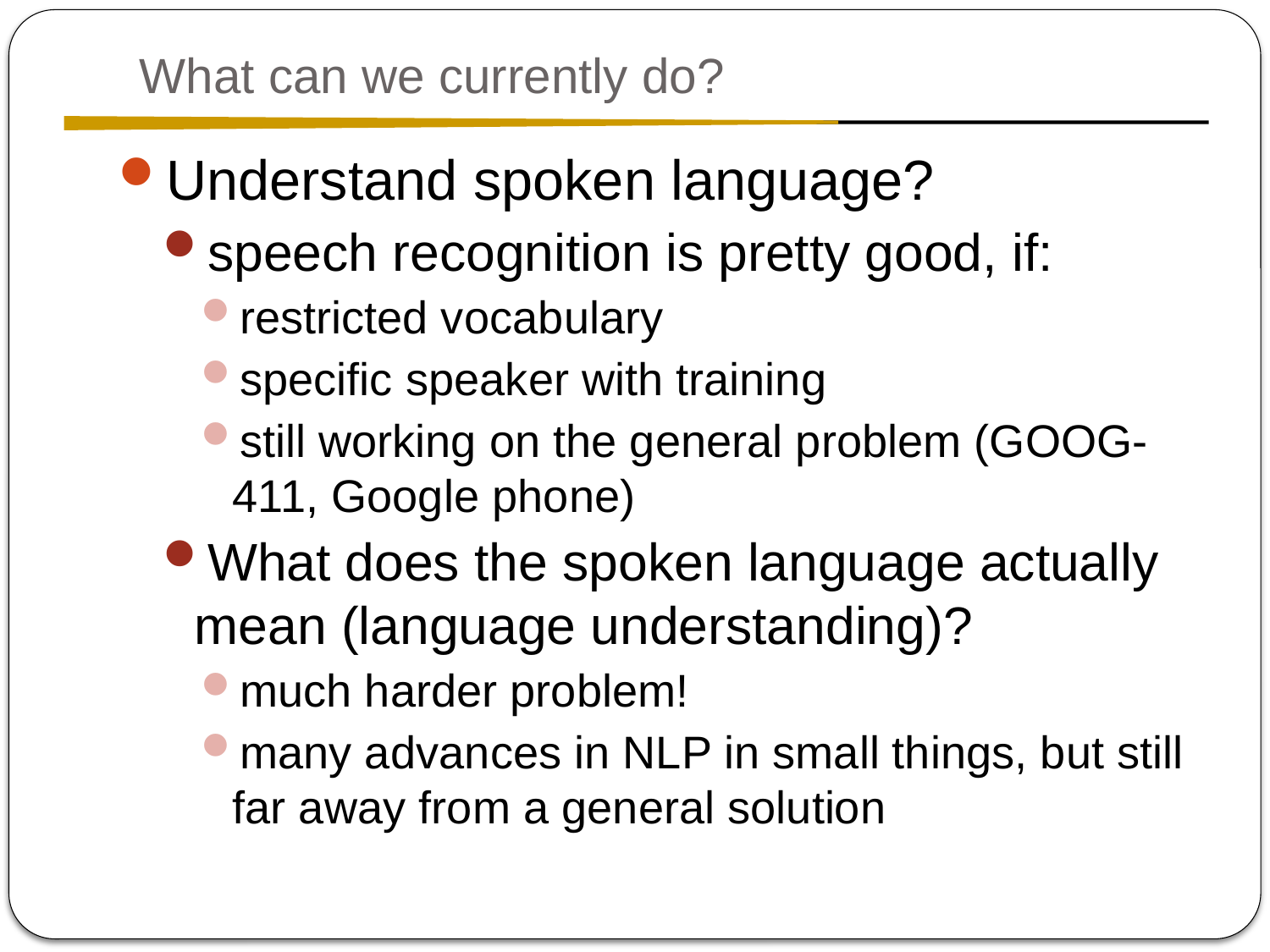

# What can we currently do?
Understand spoken language?
speech recognition is pretty good, if:
restricted vocabulary
specific speaker with training
still working on the general problem (GOOG-411, Google phone)
What does the spoken language actually mean (language understanding)?
much harder problem!
many advances in NLP in small things, but still far away from a general solution